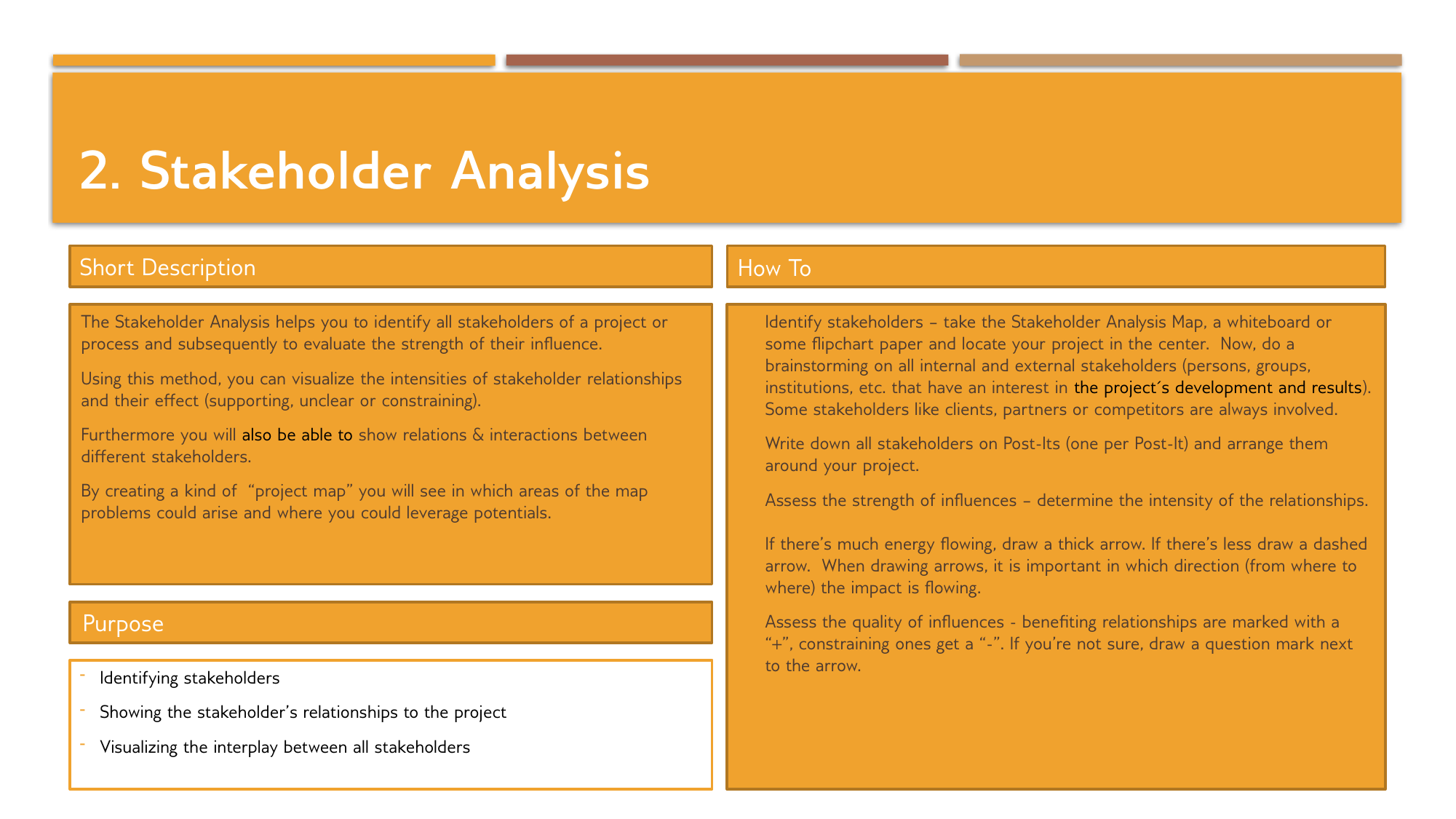

# 2. Stakeholder Analysis
Short Description
How To
Identify stakeholders – take the Stakeholder Analysis Map, a whiteboard or some flipchart paper and locate your project in the center.  Now, do a brainstorming on all internal and external stakeholders (persons, groups, institutions, etc. that have an interest in the project´s development and results). Some stakeholders like clients, partners or competitors are always involved.
Write down all stakeholders on Post-Its (one per Post-It) and arrange them around your project.
Assess the strength of influences – determine the intensity of the relationships.
If there’s much energy flowing, draw a thick arrow. If there’s less draw a dashed arrow.  When drawing arrows, it is important in which direction (from where to where) the impact is flowing.
Assess the quality of influences - benefiting relationships are marked with a “+”, constraining ones get a “-”. If you’re not sure, draw a question mark next to the arrow.
The Stakeholder Analysis helps you to identify all stakeholders of a project or process and subsequently to evaluate the strength of their influence.
Using this method, you can visualize the intensities of stakeholder relationships and their effect (supporting, unclear or constraining).
Furthermore you will also be able to show relations & interactions between different stakeholders.
By creating a kind of  “project map” you will see in which areas of the map problems could arise and where you could leverage potentials.
Purpose
Identifying stakeholders
Showing the stakeholder’s relationships to the project
Visualizing the interplay between all stakeholders